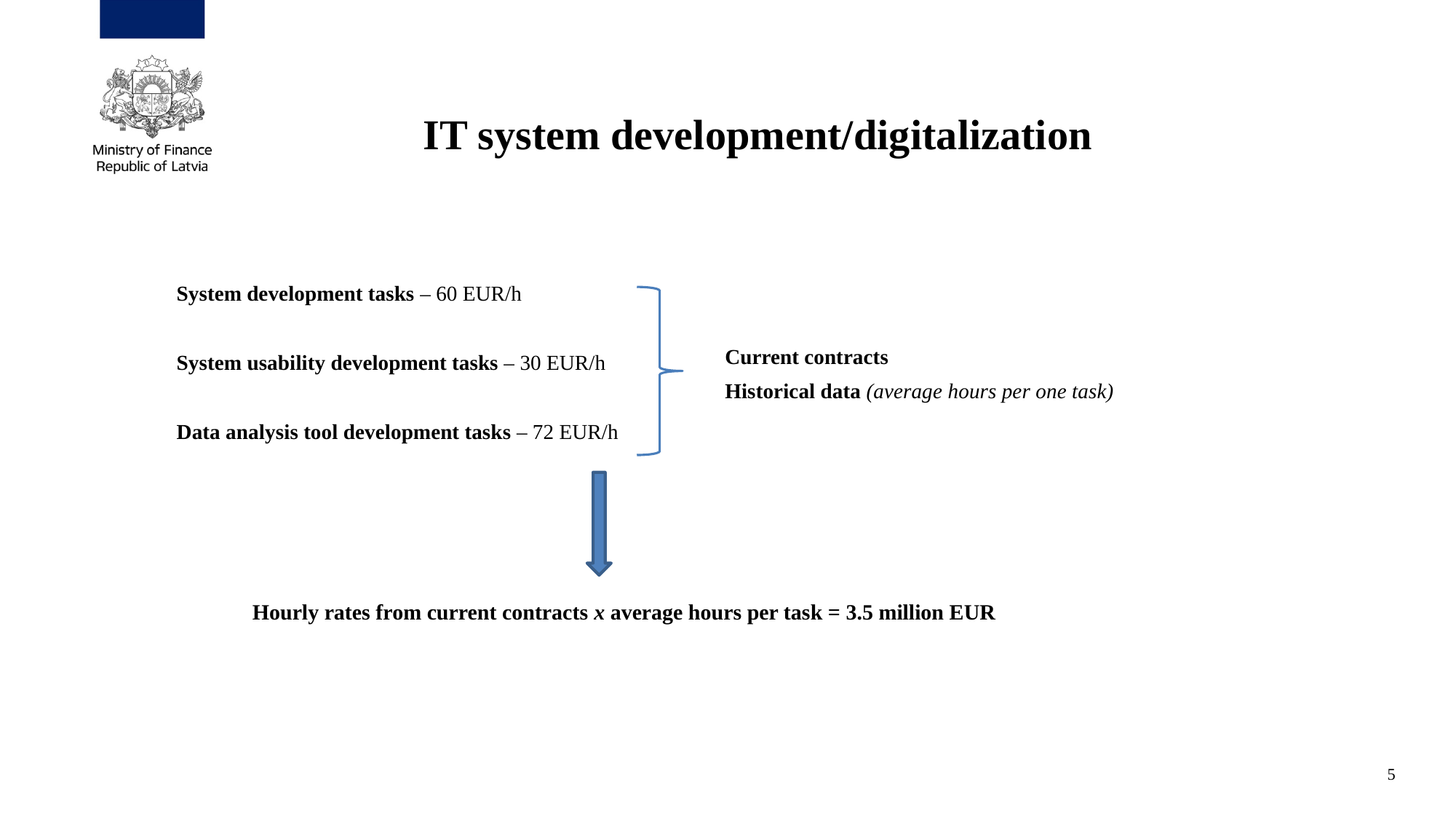

# IT system development/digitalization

System development tasks – 60 EUR/h

System usability development tasks – 30 EUR/h

Data analysis tool development tasks – 72 EUR/h

Current contracts
Historical data (average hours per one task)

Hourly rates from current contracts x average hours per task = 3.5 million EUR
5